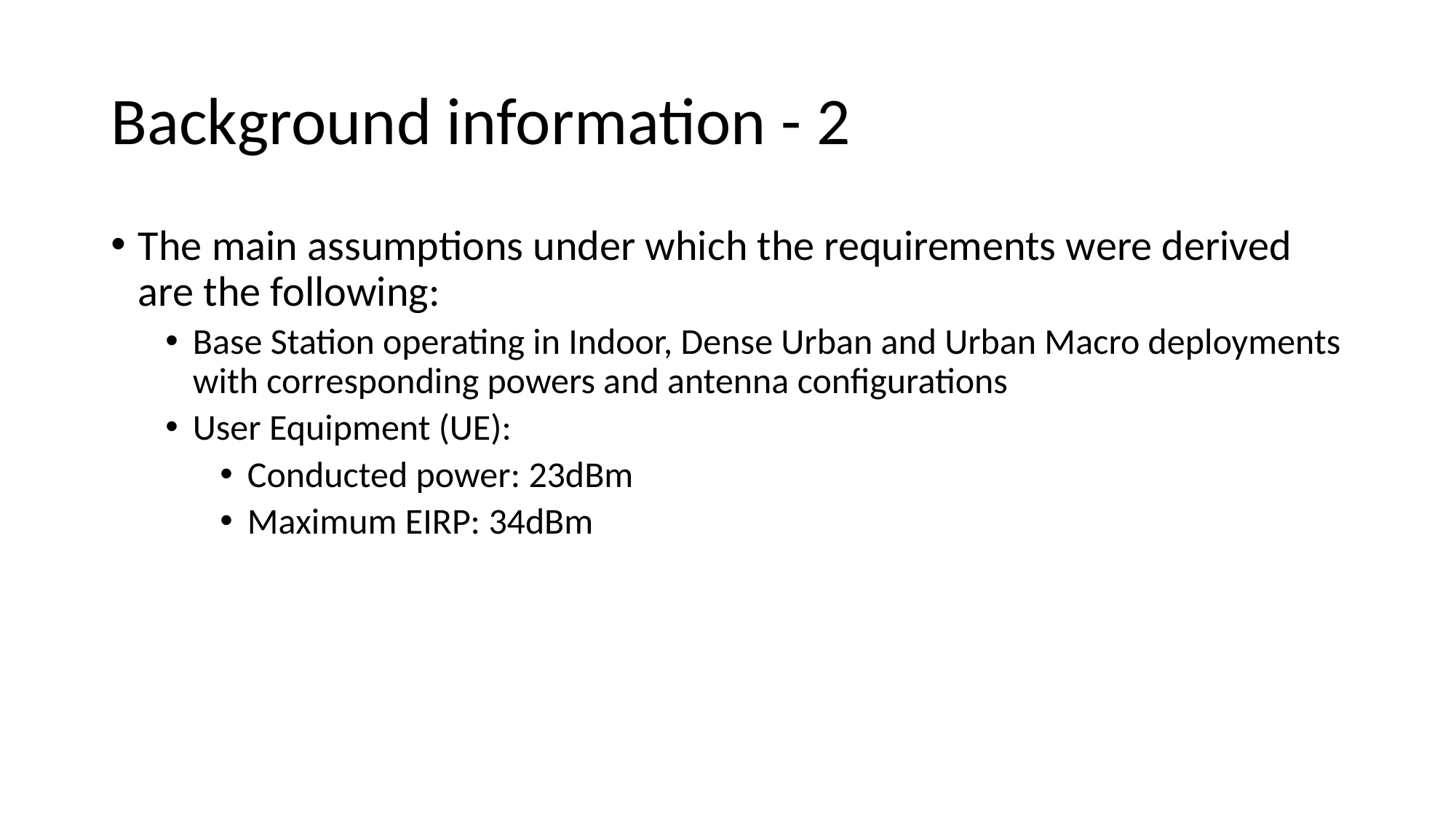

# Background information - 2
The main assumptions under which the requirements were derived are the following:
Base Station operating in Indoor, Dense Urban and Urban Macro deployments with corresponding powers and antenna configurations
User Equipment (UE):
Conducted power: 23dBm
Maximum EIRP: 34dBm